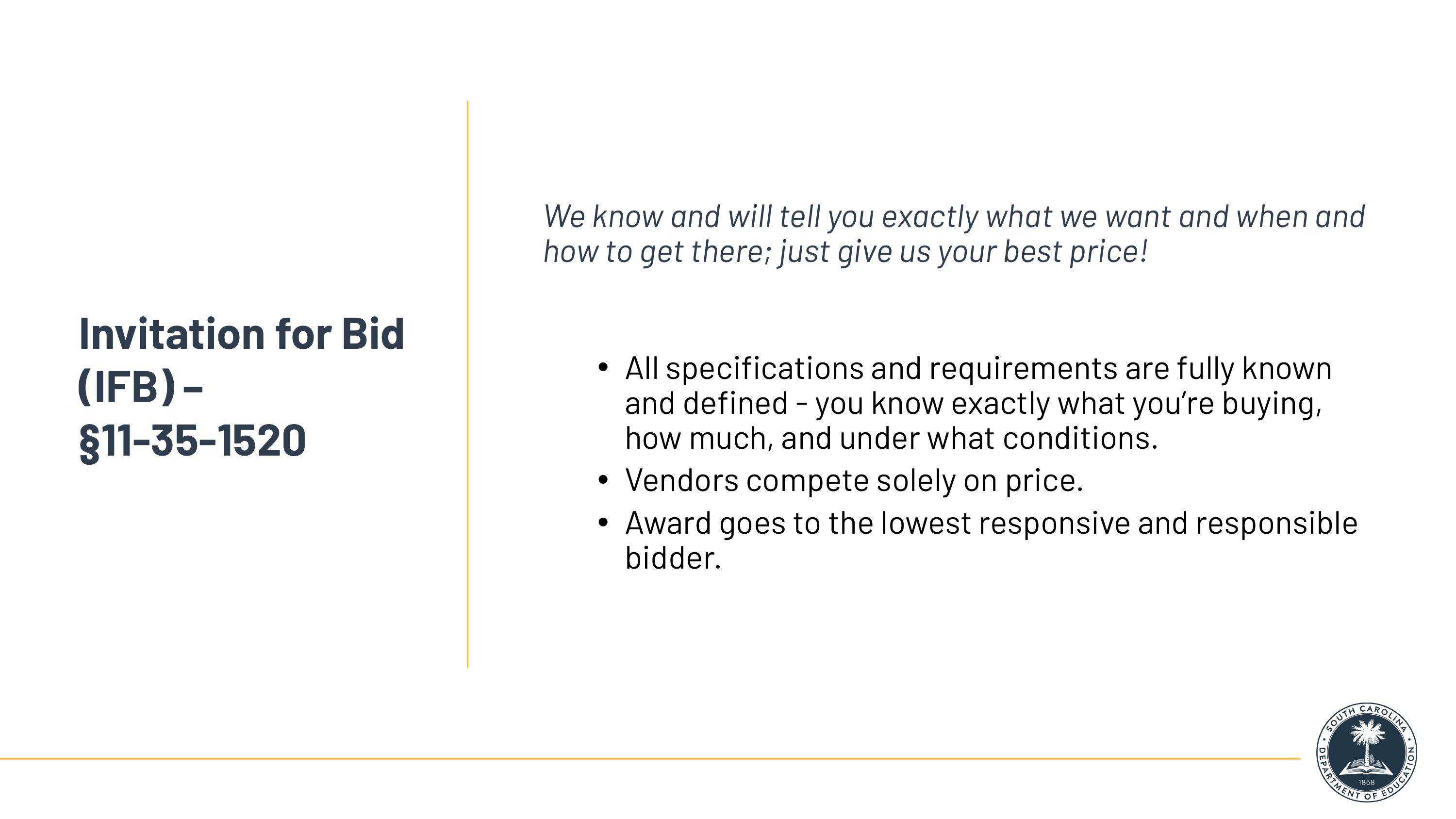

# Invitation for Bid (IFB) – §11-35-1520

We know and will tell you exactly what we want and when and how to get there; just give us your best price!

All specifications and requirements are fully known and defined - you know exactly what you’re buying, how much, and under what conditions.
Vendors compete solely on price.
Award goes to the lowest responsive and responsible bidder.